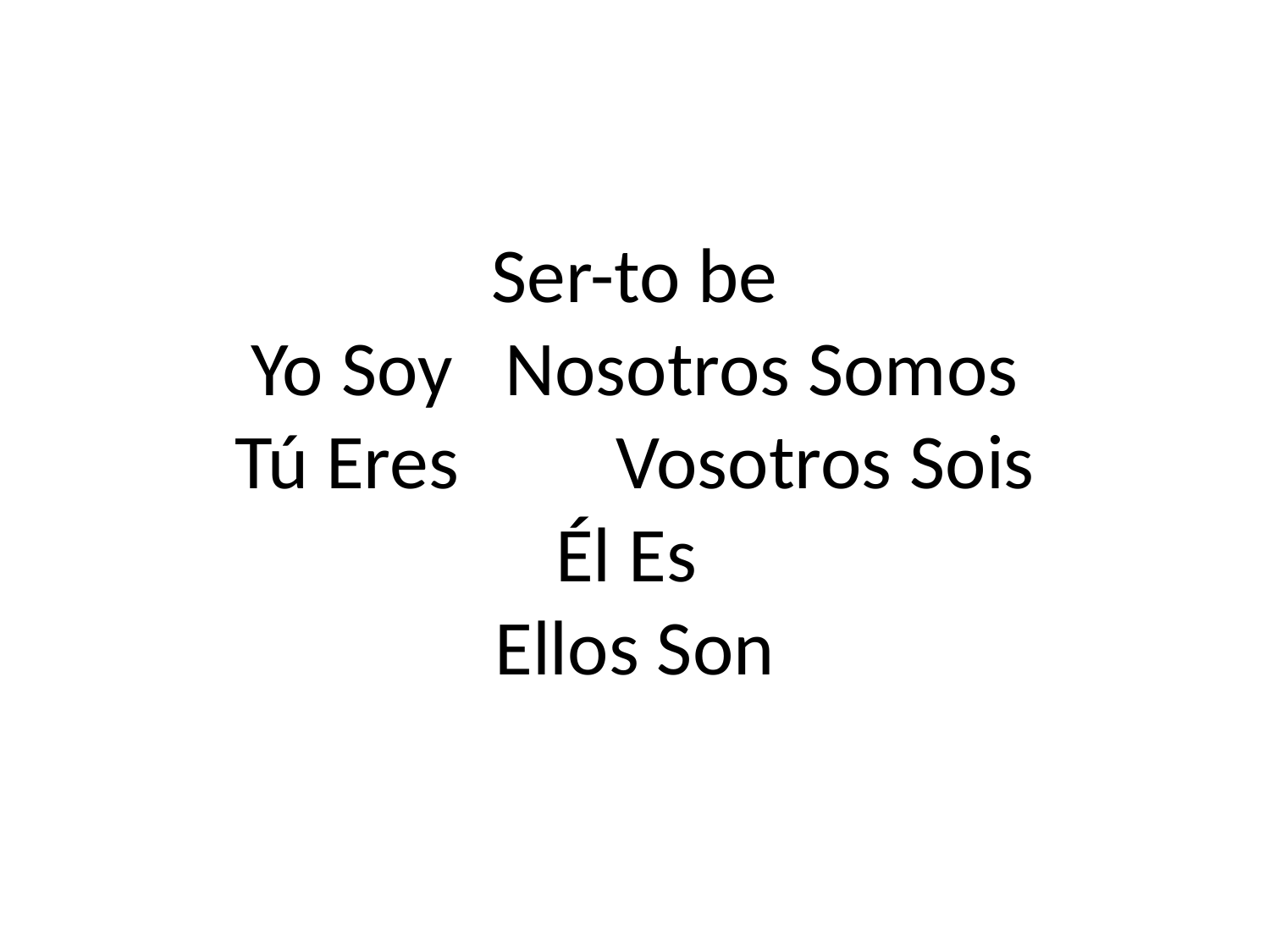

# Ser-to be Yo Soy	Nosotros Somos Tú Eres		Vosotros Sois Él Es Ellos Son